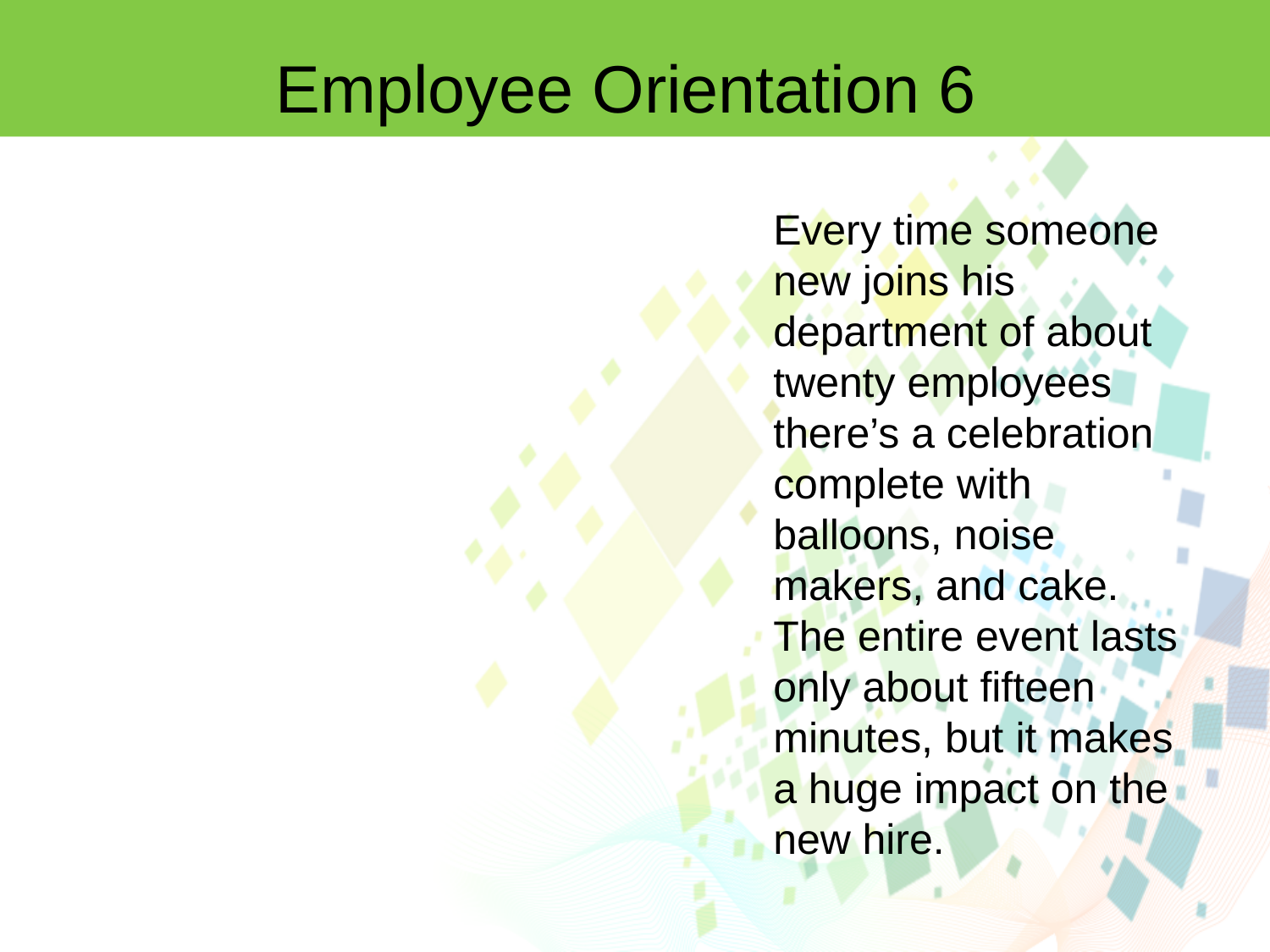

Employee Orientation 6
Every time someone new joins his department of about twenty employees there’s a celebration complete with
balloons, noise makers, and cake. The entire event lasts only about fifteen minutes, but it makes a huge impact on the new hire.